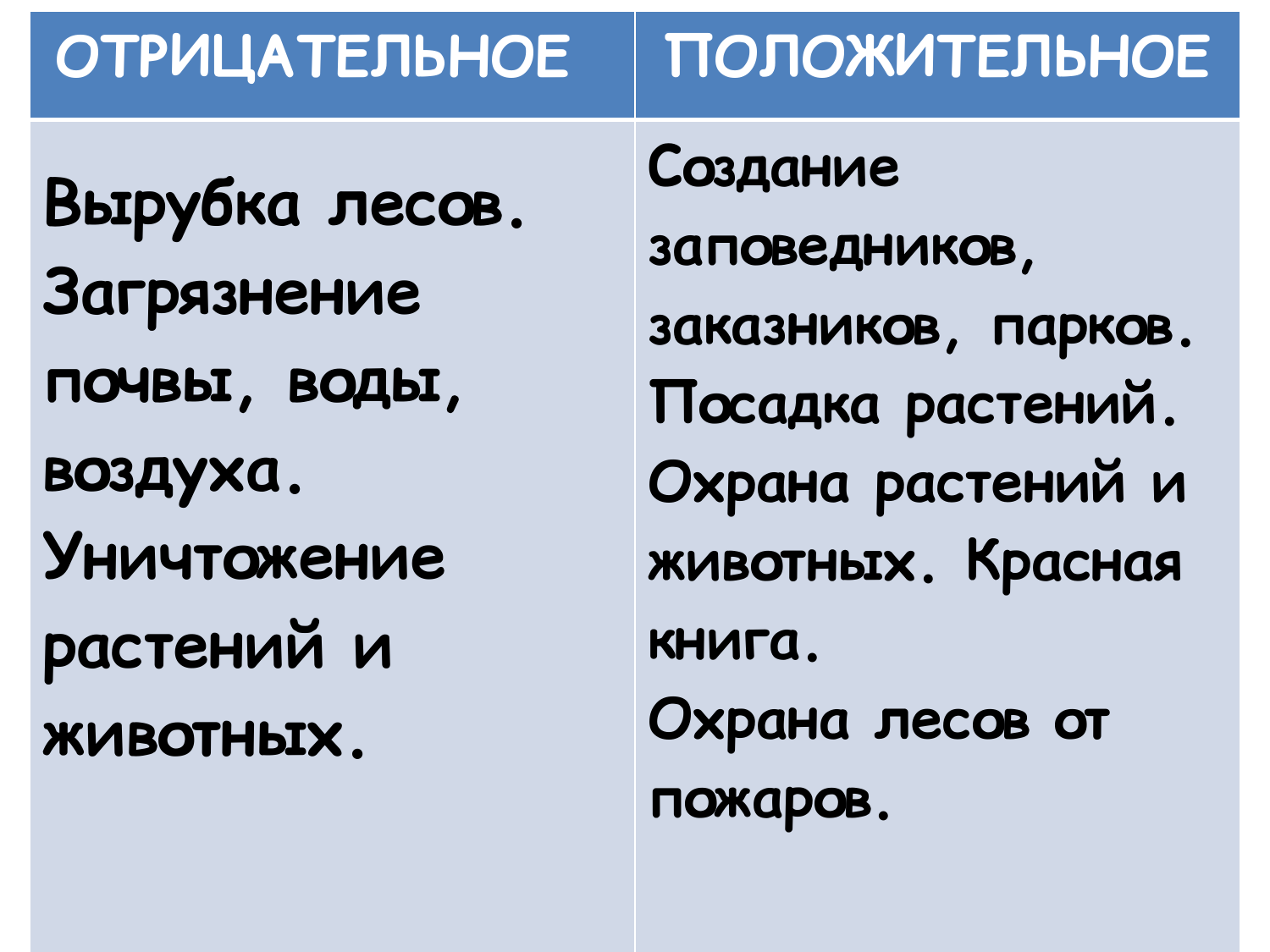

| ОТРИЦАТЕЛЬНОЕ | ПОЛОЖИТЕЛЬНОЕ |
| --- | --- |
| Вырубка лесов. Загрязнение почвы, воды, воздуха. Уничтожение растений и животных. | Создание заповедников, заказников, парков. Посадка растений. Охрана растений и животных. Красная книга. Охрана лесов от пожаров. |
#